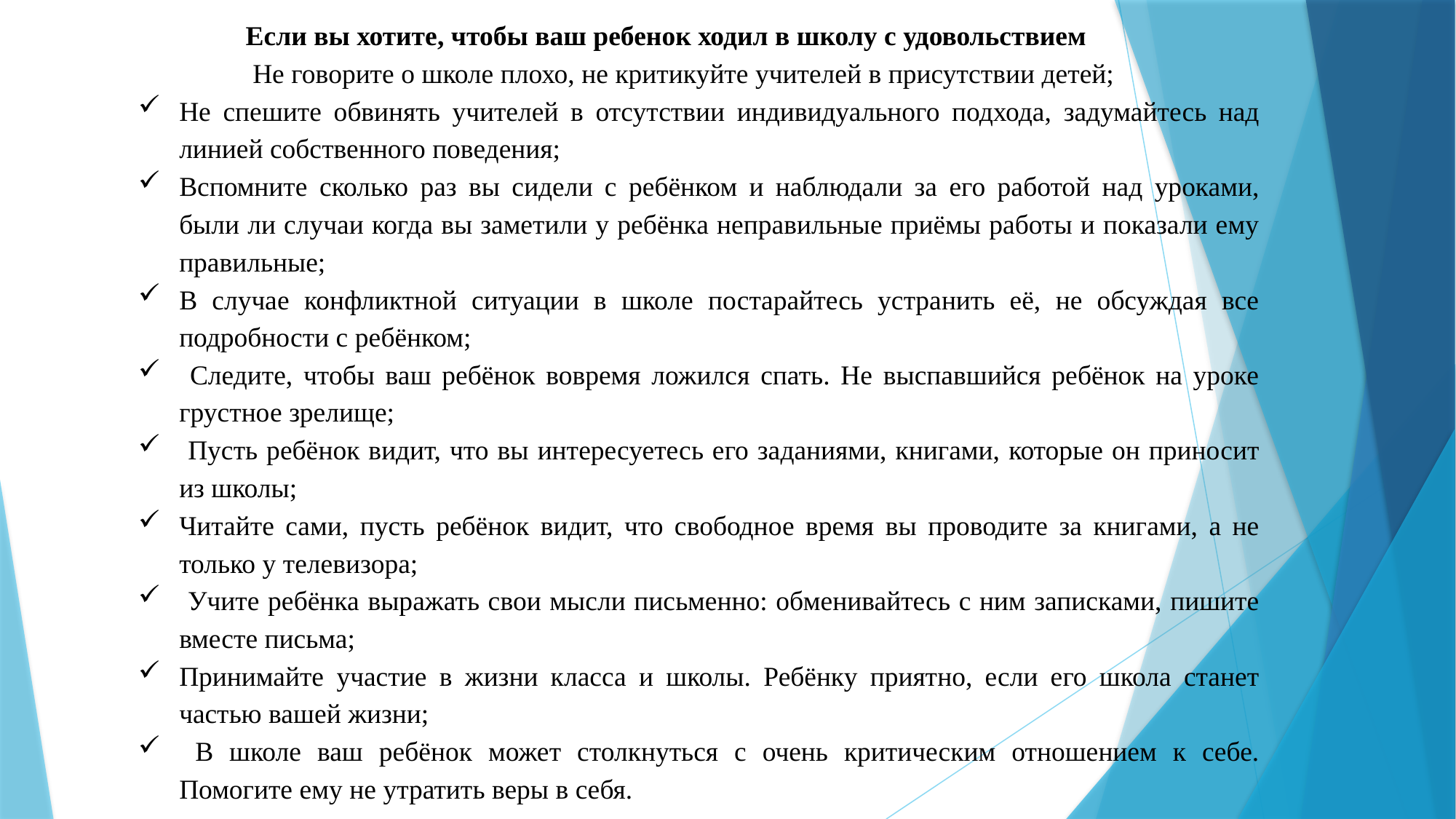

Если вы хотите, чтобы ваш ребенок ходил в школу с удовольствием
 Не говорите о школе плохо, не критикуйте учителей в присутствии детей;
Не спешите обвинять учителей в отсутствии индивидуального подхода, задумайтесь над линией собственного поведения;
Вспомните сколько раз вы сидели с ребёнком и наблюдали за его работой над уроками, были ли случаи когда вы заметили у ребёнка неправильные приёмы работы и показали ему правильные;
В случае конфликтной ситуации в школе постарайтесь устранить её, не обсуждая все подробности с ребёнком;
 Следите, чтобы ваш ребёнок вовремя ложился спать. Не выспавшийся ребёнок на уроке грустное зрелище;
 Пусть ребёнок видит, что вы интересуетесь его заданиями, книгами, которые он приносит из школы;
Читайте сами, пусть ребёнок видит, что свободное время вы проводите за книгами, а не только у телевизора;
 Учите ребёнка выражать свои мысли письменно: обменивайтесь с ним записками, пишите вместе письма;
Принимайте участие в жизни класса и школы. Ребёнку приятно, если его школа станет частью вашей жизни;
 В школе ваш ребёнок может столкнуться с очень критическим отношением к себе. Помогите ему не утратить веры в себя.